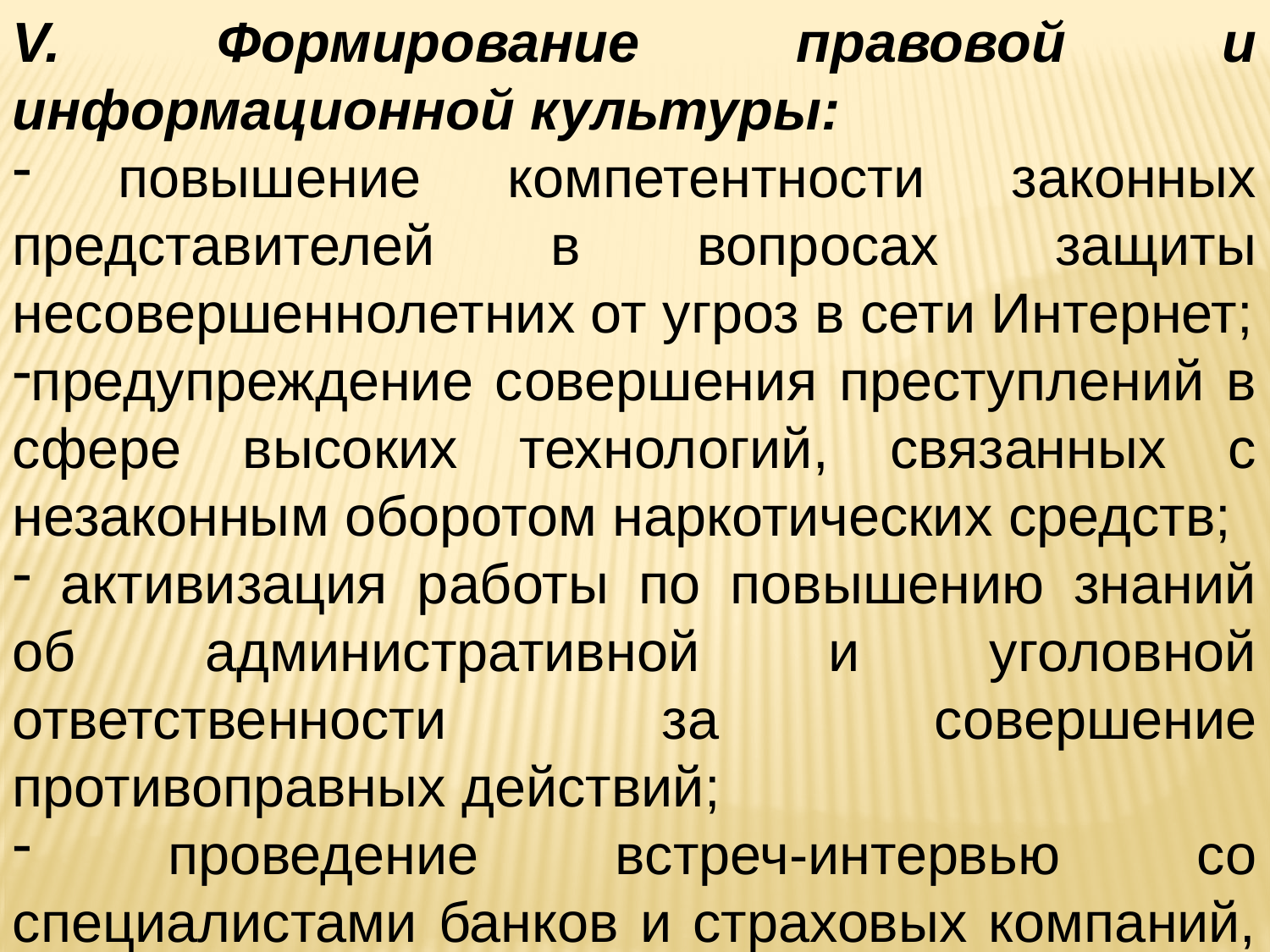

V. Формирование правовой и информационной культуры:
 повышение компетентности законных представителей в вопросах защиты несовершеннолетних от угроз в сети Интернет;
предупреждение совершения преступлений в сфере высоких технологий, связанных с незаконным оборотом наркотических средств;
 активизация работы по повышению знаний об административной и уголовной ответственности за совершение противоправных действий;
 проведение встреч-интервью со специалистами банков и страховых компаний, представителями МВД.